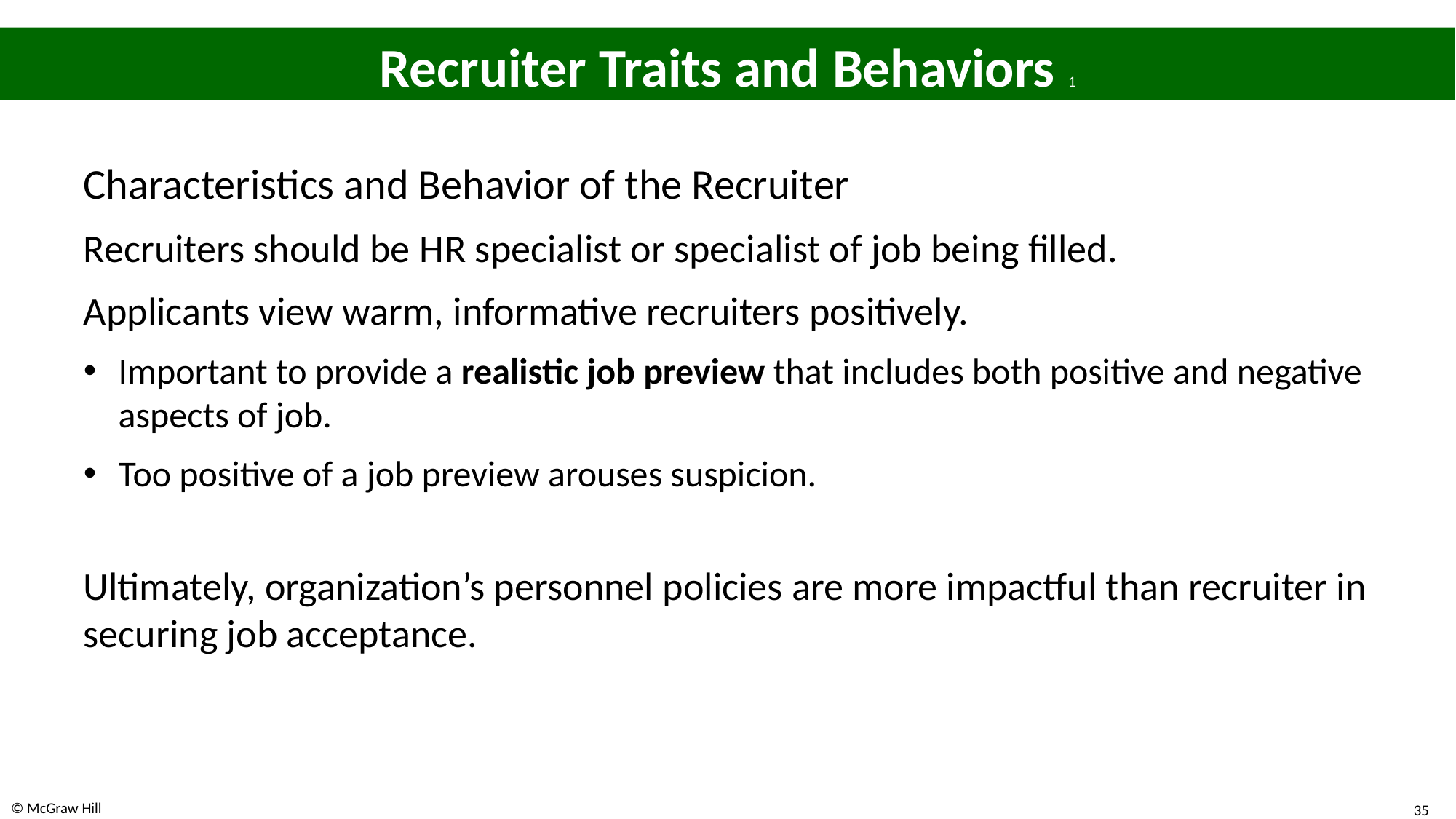

# Recruiter Traits and Behaviors 1
Characteristics and Behavior of the Recruiter
Recruiters should be H R specialist or specialist of job being filled.
Applicants view warm, informative recruiters positively.
Important to provide a realistic job preview that includes both positive and negative aspects of job.
Too positive of a job preview arouses suspicion.
Ultimately, organization’s personnel policies are more impactful than recruiter in securing job acceptance.